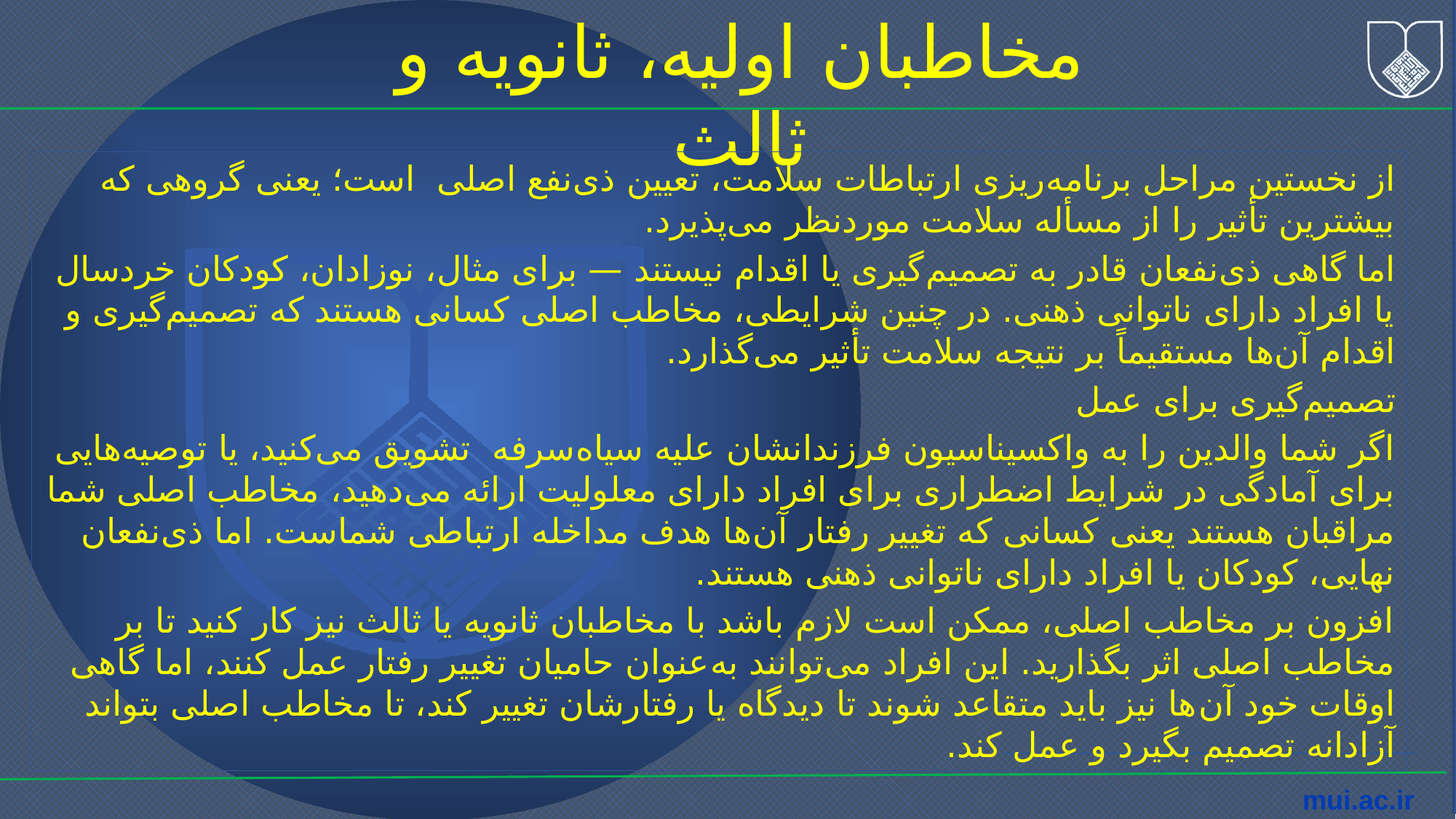

مخاطبان اولیه، ثانویه و ثالث
از نخستین مراحل برنامه‌ریزی ارتباطات سلامت، تعیین ذی‌نفع اصلی  است؛ یعنی گروهی که بیشترین تأثیر را از مسأله سلامت موردنظر می‌پذیرد.
اما گاهی ذی‌نفعان قادر به تصمیم‌گیری یا اقدام نیستند — برای مثال، نوزادان، کودکان خردسال یا افراد دارای ناتوانی ذهنی. در چنین شرایطی، مخاطب اصلی کسانی هستند که تصمیم‌گیری و اقدام آن‌ها مستقیماً بر نتیجه سلامت تأثیر می‌گذارد.
تصمیم‌گیری برای عمل
اگر شما والدین را به واکسیناسیون فرزندانشان علیه سیاه‌سرفه  تشویق می‌کنید، یا توصیه‌هایی برای آمادگی در شرایط اضطراری برای افراد دارای معلولیت ارائه می‌دهید، مخاطب اصلی شما مراقبان هستند یعنی کسانی که تغییر رفتار آن‌ها هدف مداخله ارتباطی شماست. اما ذی‌نفعان نهایی، کودکان یا افراد دارای ناتوانی ذهنی هستند.
افزون بر مخاطب اصلی، ممکن است لازم باشد با مخاطبان ثانویه یا ثالث نیز کار کنید تا بر مخاطب اصلی اثر بگذارید. این افراد می‌توانند به‌عنوان حامیان تغییر رفتار عمل کنند، اما گاهی اوقات خود آن‌ها نیز باید متقاعد شوند تا دیدگاه یا رفتارشان تغییر کند، تا مخاطب اصلی بتواند آزادانه تصمیم بگیرد و عمل کند.